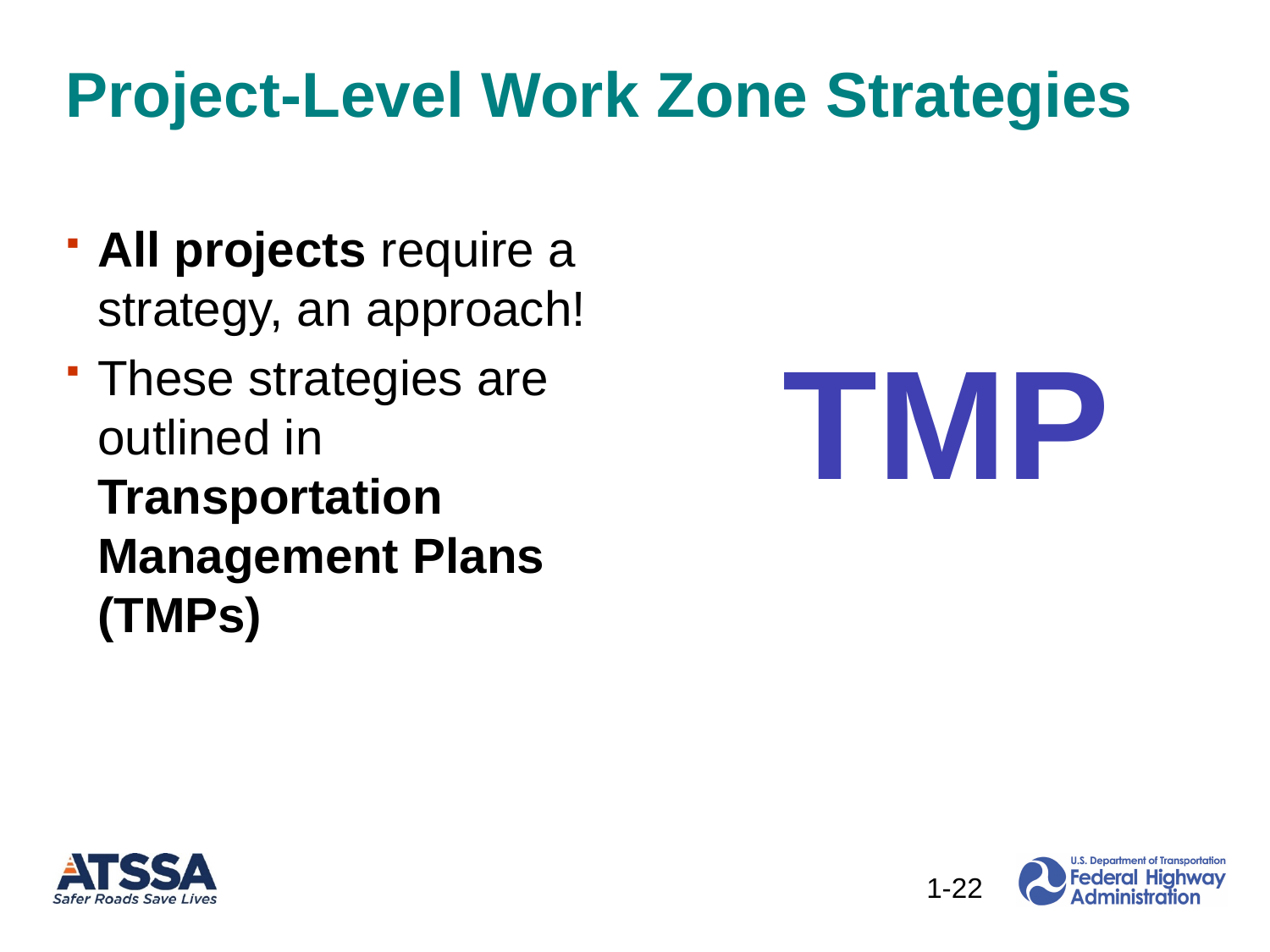

# Project-Level Work Zone Strategies
All projects require a strategy, an approach!
These strategies are outlined in Transportation Management Plans (TMPs)

TMP